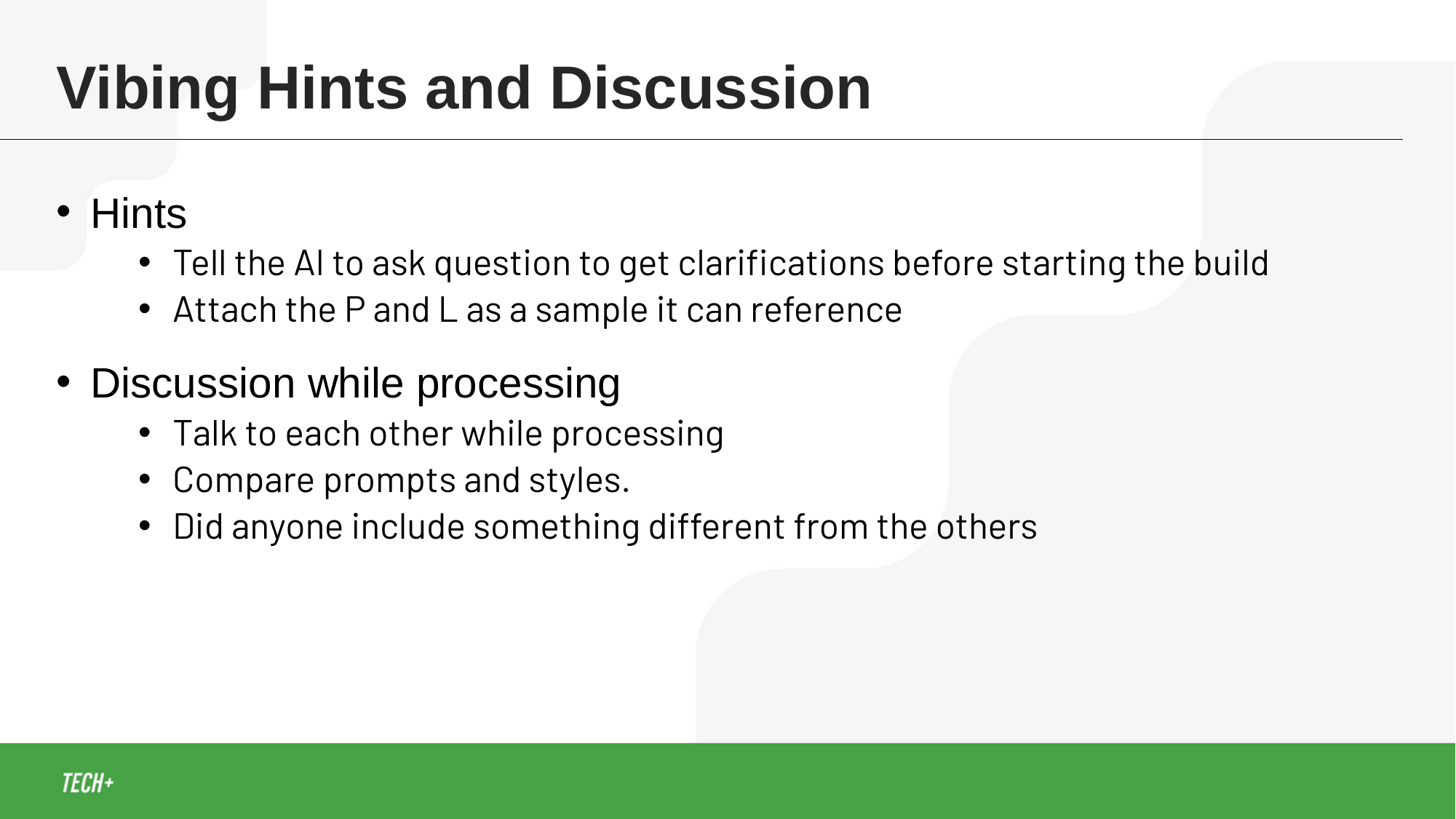

Vibing Hints and Discussion
Hints
Tell the AI to ask question to get clarifications before starting the build
Attach the P and L as a sample it can reference
Discussion while processing
Talk to each other while processing
Compare prompts and styles.
Did anyone include something different from the others